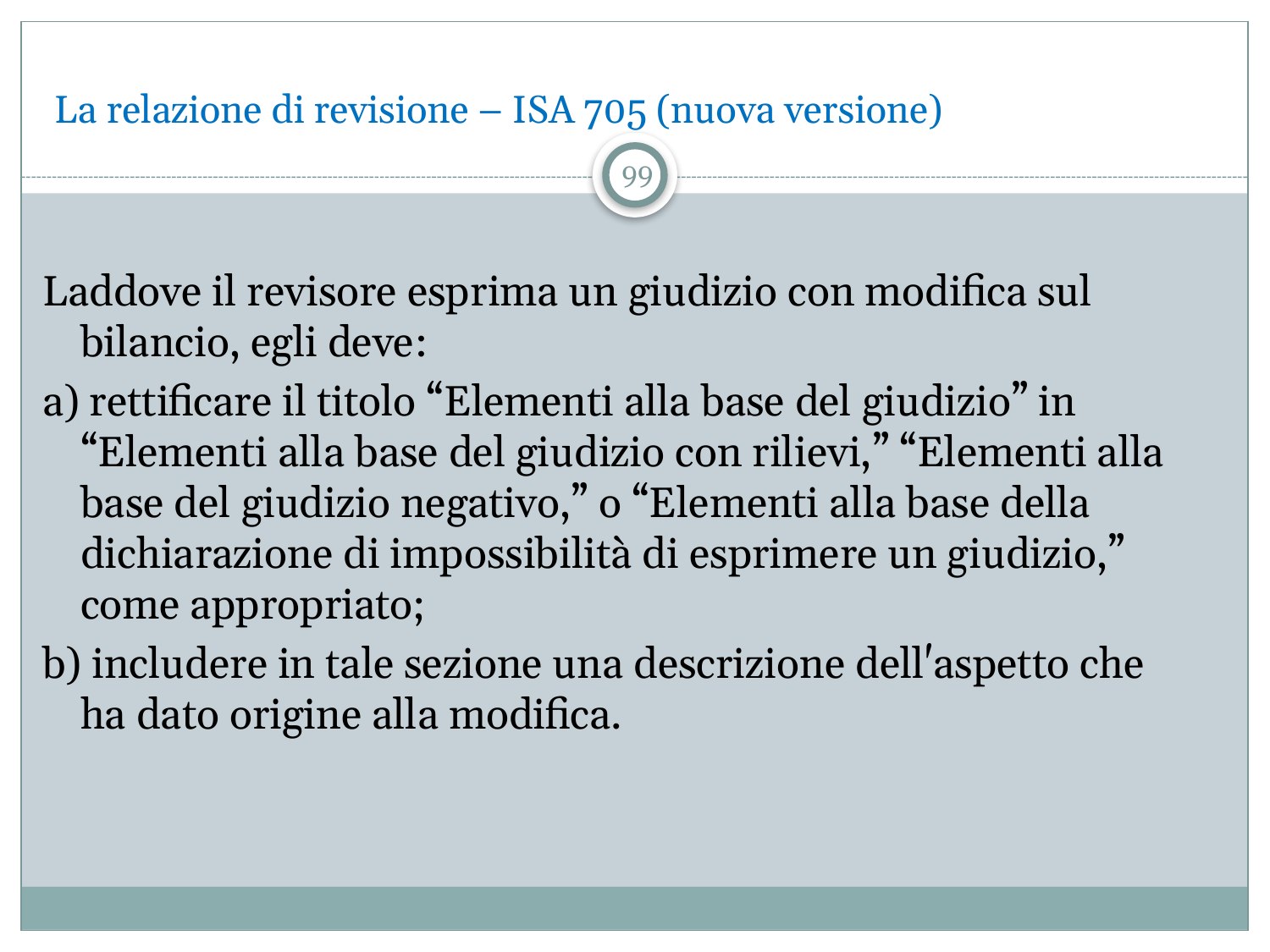

# La relazione di revisione – ISA 705 (nuova versione)
99

Laddove il revisore esprima un giudizio con modifica sul bilancio, egli deve:
a) rettificare il titolo “Elementi alla base del giudizio” in “Elementi alla base del giudizio con rilievi,” “Elementi alla base del giudizio negativo,” o “Elementi alla base della dichiarazione di impossibilità di esprimere un giudizio,” come appropriato;
b) includere in tale sezione una descrizione dell'aspetto che ha dato origine alla modifica.